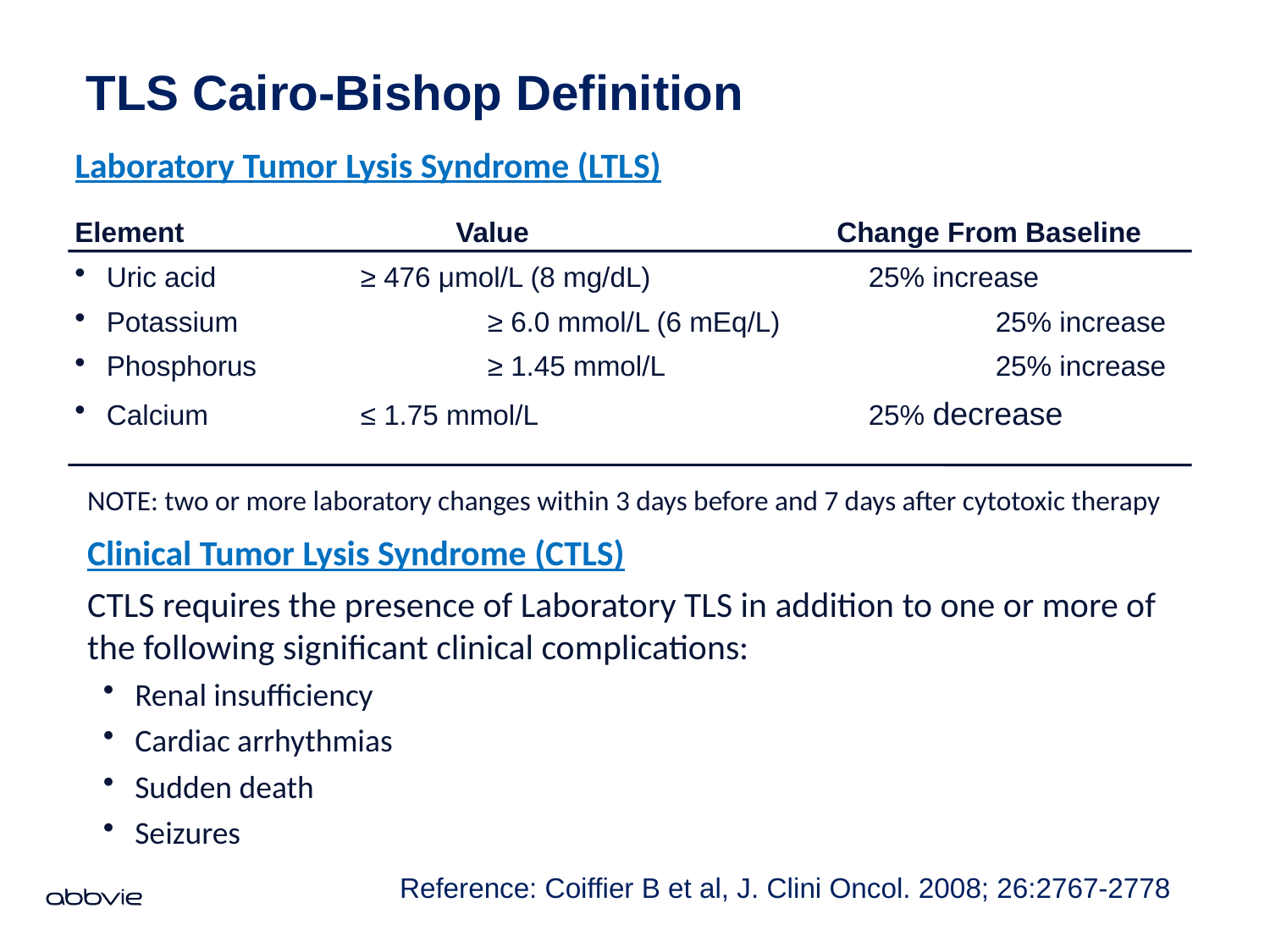

# TLS Cairo-Bishop Definition
Laboratory Tumor Lysis Syndrome (LTLS)
Element			Value		    	Change From Baseline
Uric acid	         	≥ 476 μmol/L (8 mg/dL)	 	25% increase
Potassium	 	≥ 6.0 mmol/L (6 mEq/L)		25% increase
Phosphorus 	 	≥ 1.45 mmol/L 			25% increase
Calcium	         	≤ 1.75 mmol/L			25% decrease

NOTE: two or more laboratory changes within 3 days before and 7 days after cytotoxic therapy
Clinical Tumor Lysis Syndrome (CTLS)
CTLS requires the presence of Laboratory TLS in addition to one or more of the following significant clinical complications:
Renal insufficiency
Cardiac arrhythmias
Sudden death
Seizures
Reference: Coiffier B et al, J. Clini Oncol. 2008; 26:2767-2778